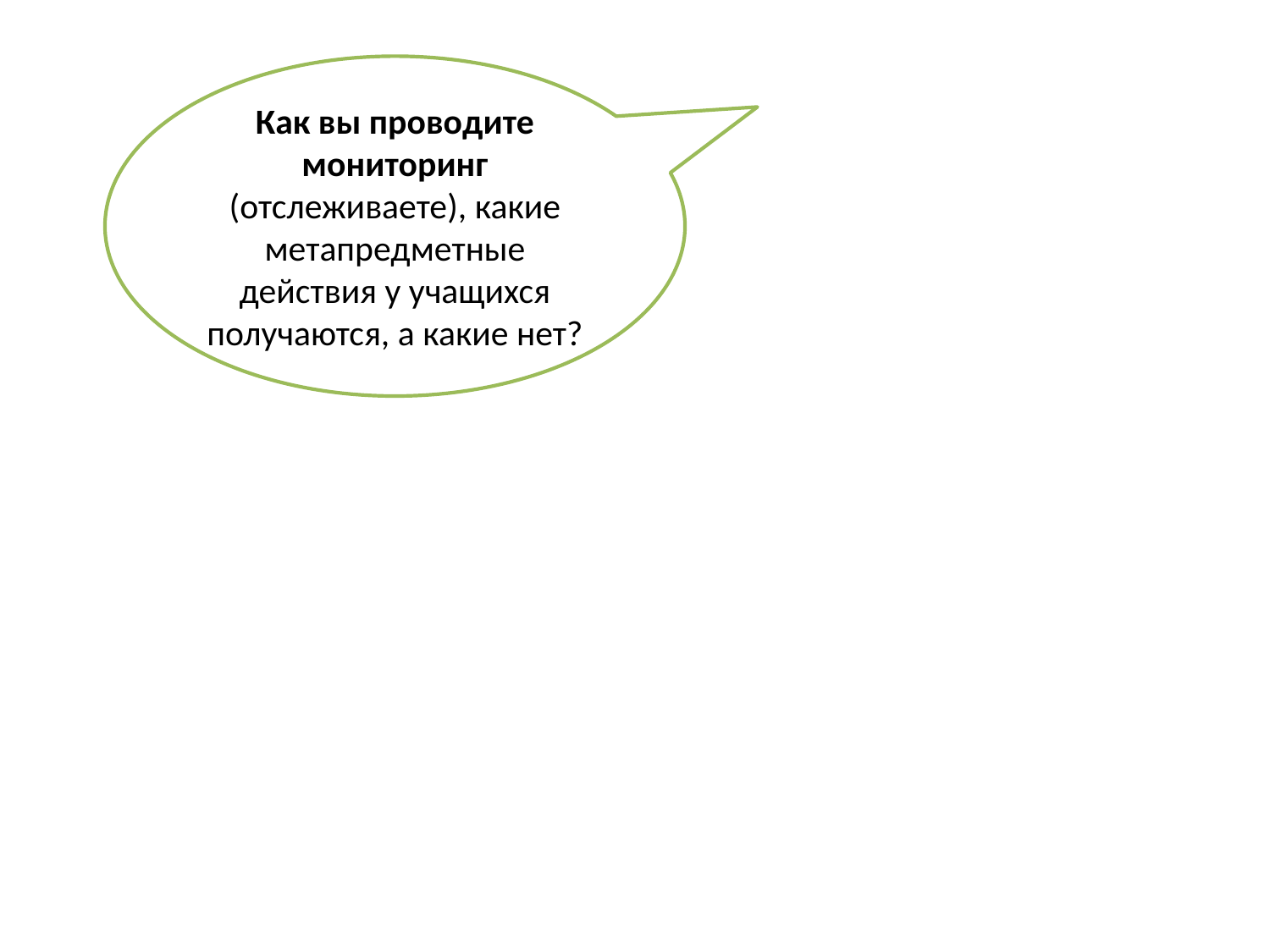

Как вы проводите мониторинг (отслеживаете), какие метапредметные действия у учащихся получаются, а какие нет?